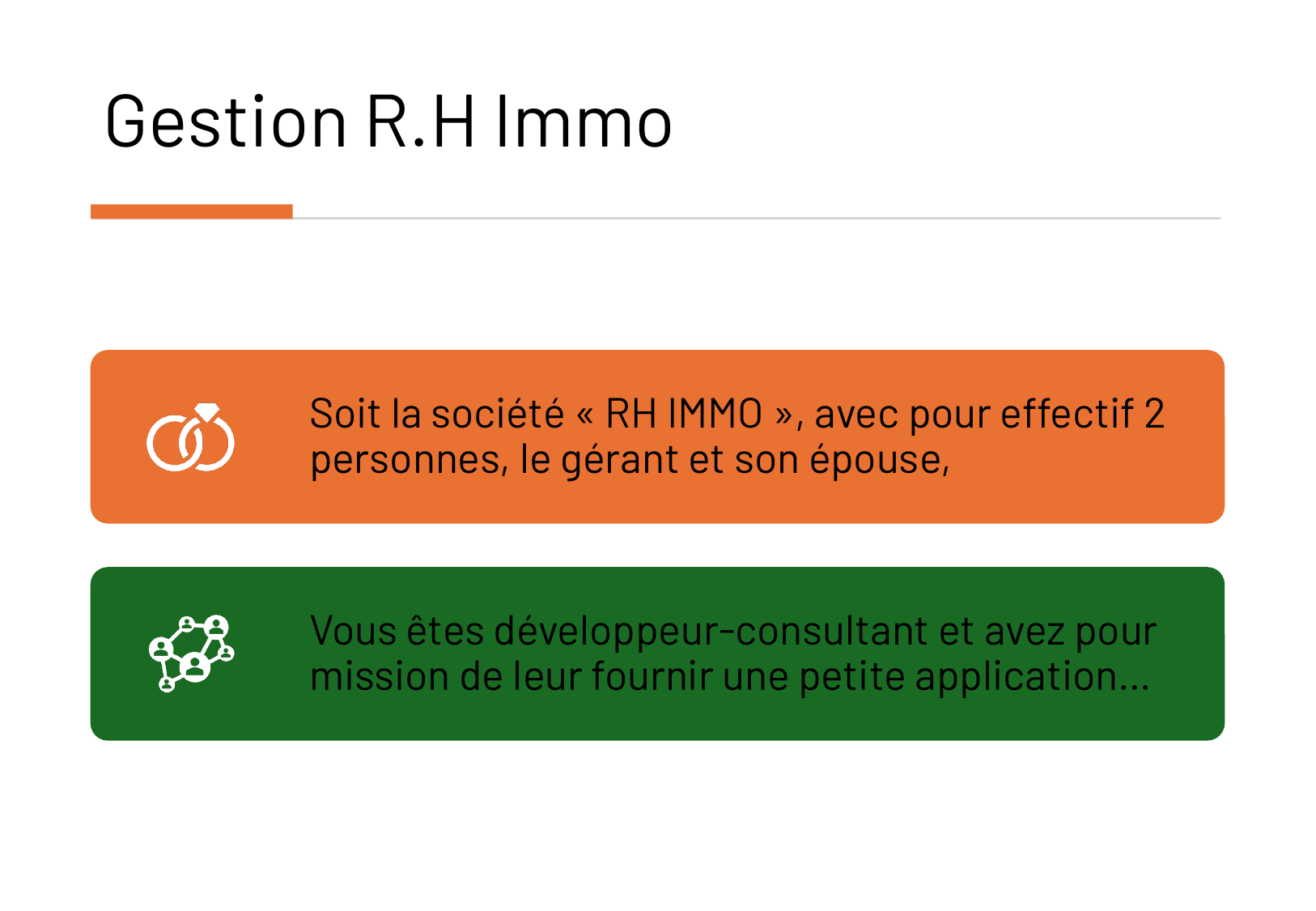

# Gestion R.H Immo

Soit la société « RH IMMO », avec pour effectif 2 personnes, le gérant et son épouse,
Vous êtes développeur-consultant et avez pour mission de leur fournir une petite application…
Exercice d'analyse et de développement
2